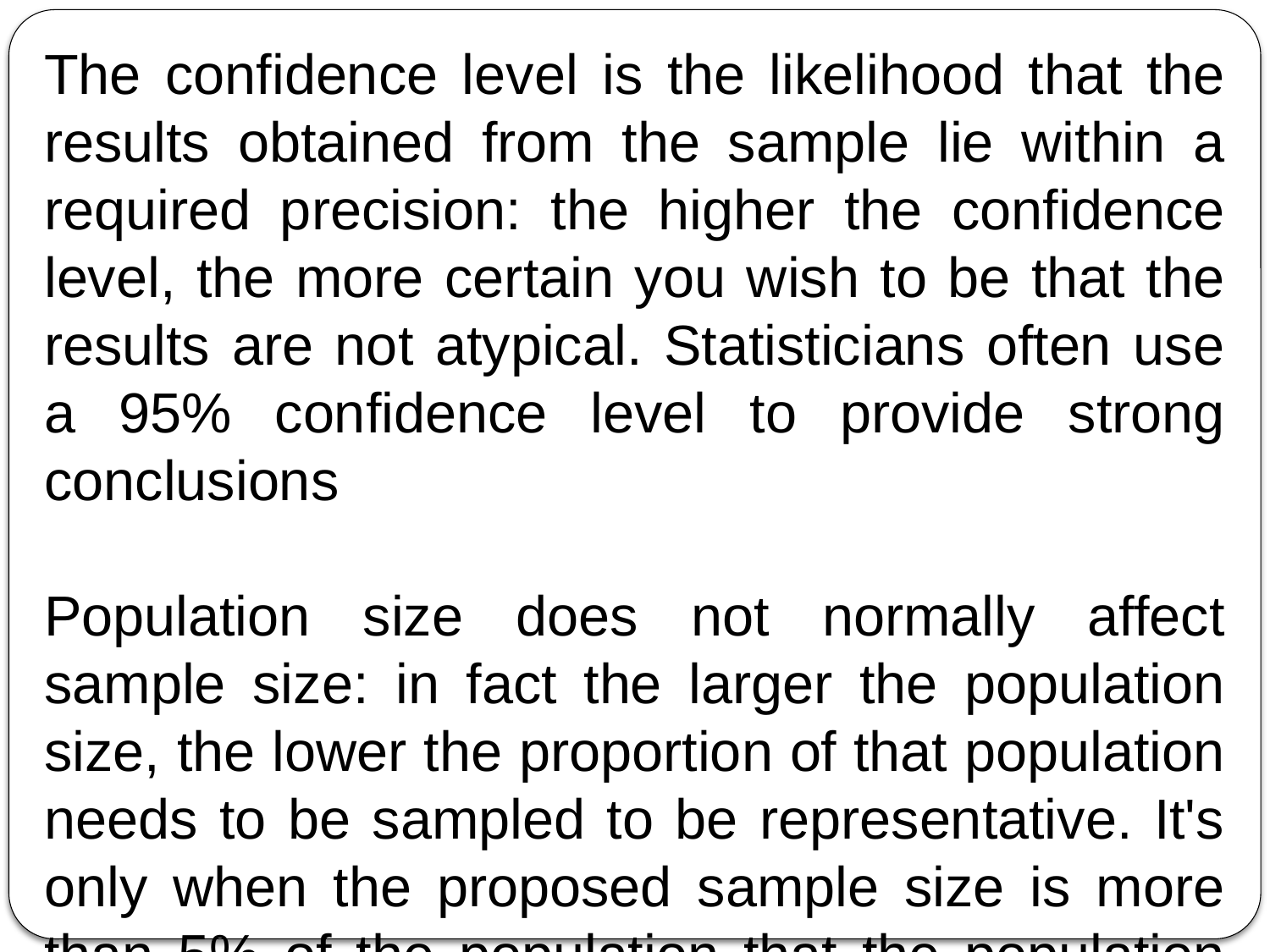

The confidence level is the likelihood that the results obtained from the sample lie within a required precision: the higher the confidence level, the more certain you wish to be that the results are not atypical. Statisticians often use a 95% confidence level to provide strong conclusions

Population size does not normally affect sample size: in fact the larger the population size, the lower the proportion of that population needs to be sampled to be representative. It's only when the proposed sample size is more than 5% of the population that the population size becomes part of the formulae to calculate the sample size